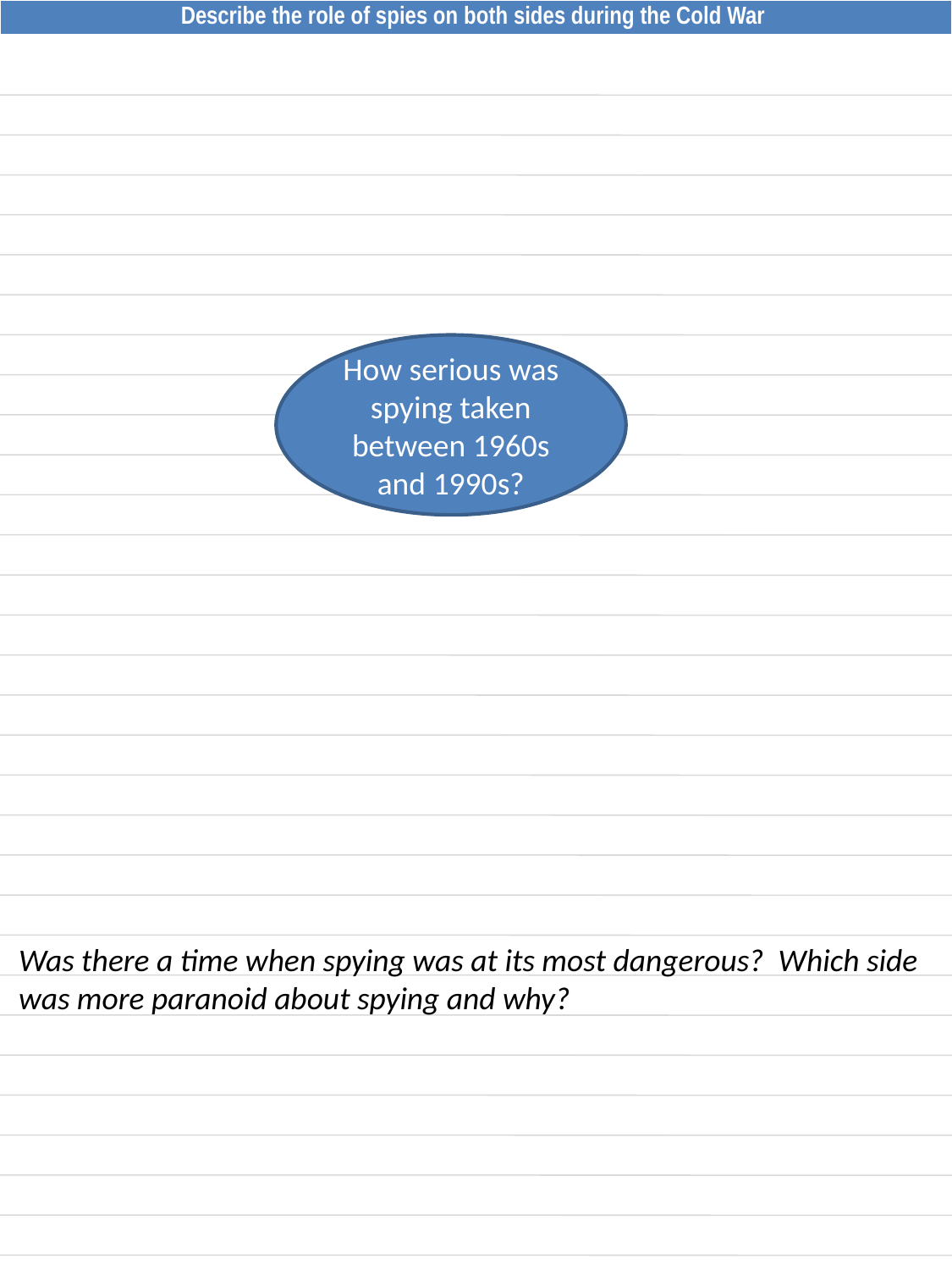

| Describe the role of spies on both sides during the Cold War |
| --- |
How serious was spying taken between 1960s and 1990s?
Was there a time when spying was at its most dangerous?  Which side was more paranoid about spying and why?